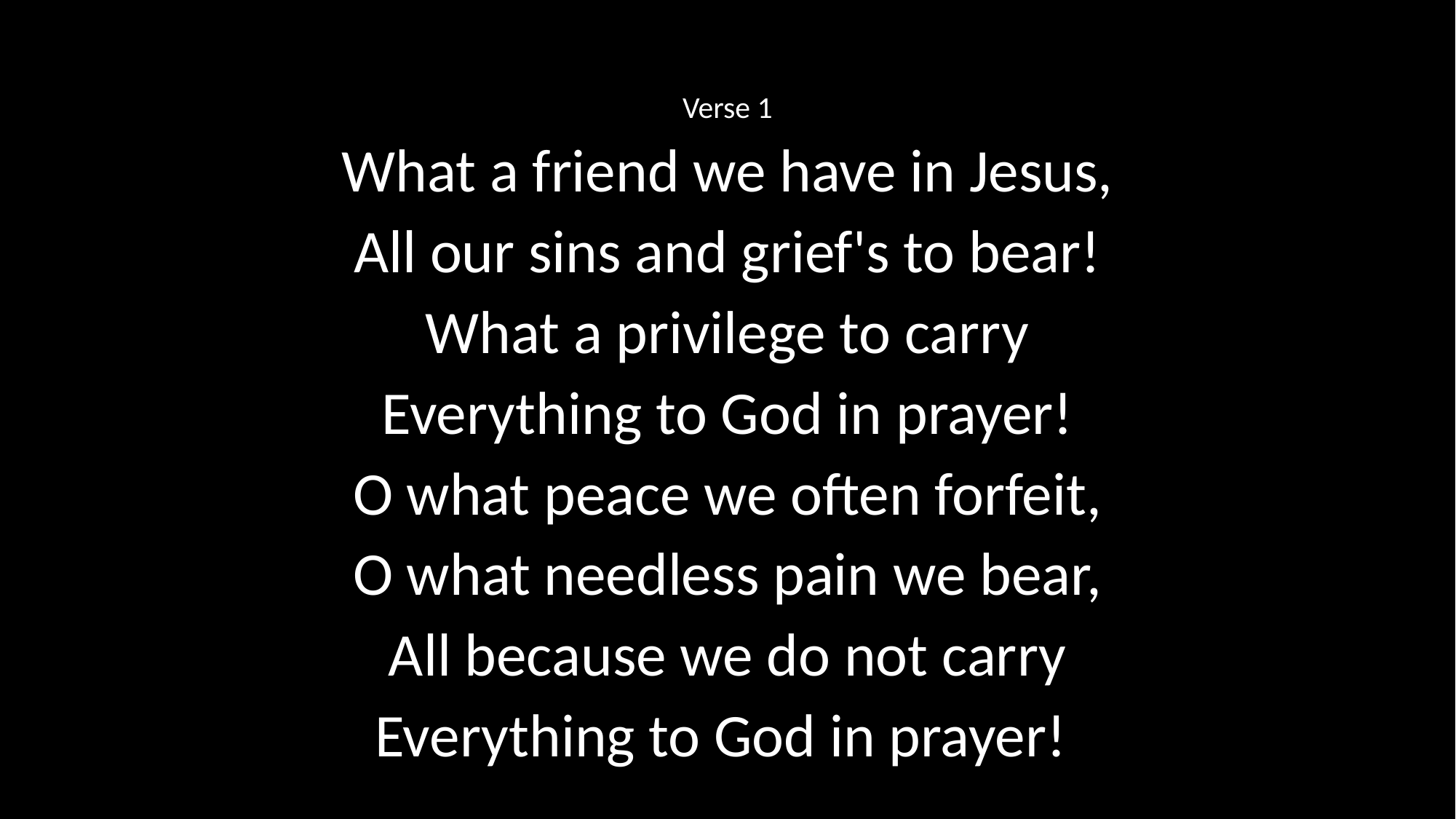

Verse 1
What a friend we have in Jesus,
All our sins and grief's to bear!
What a privilege to carry
Everything to God in prayer!
O what peace we often forfeit,
O what needless pain we bear,
All because we do not carry
Everything to God in prayer!